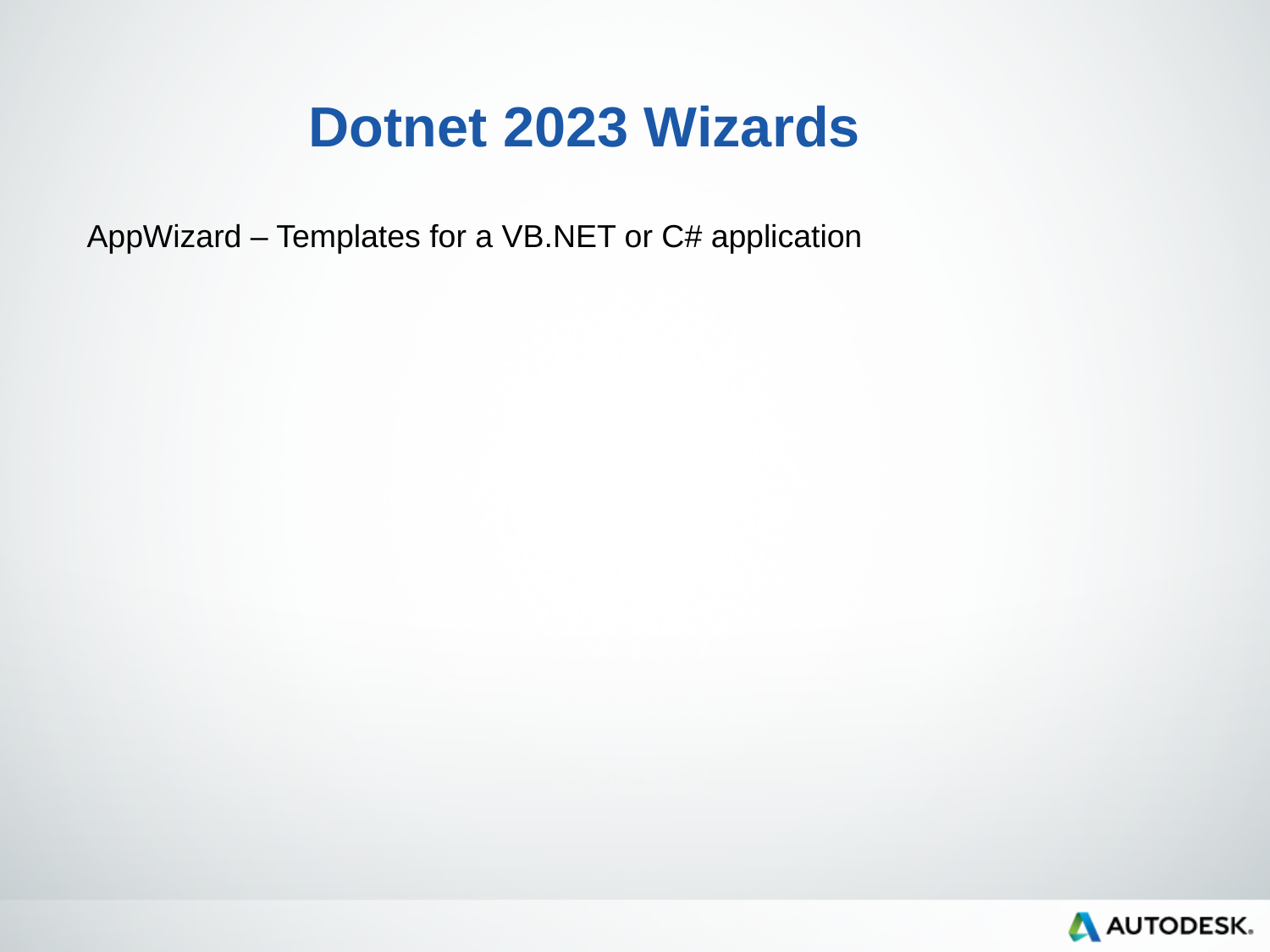

Dotnet 2023 Wizards
AppWizard – Templates for a VB.NET or C# application